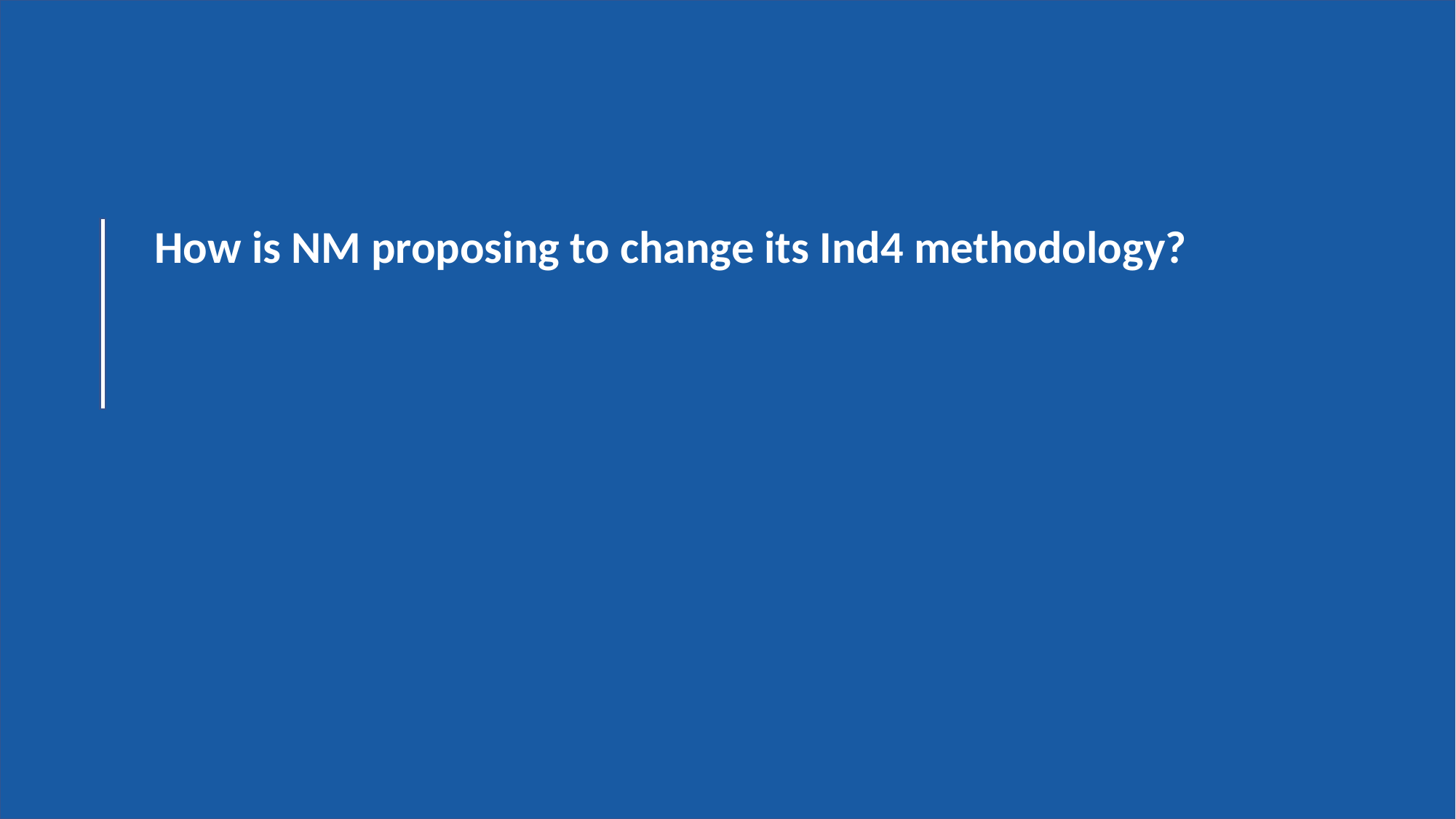

# How is NM proposing to change its Ind4 methodology?